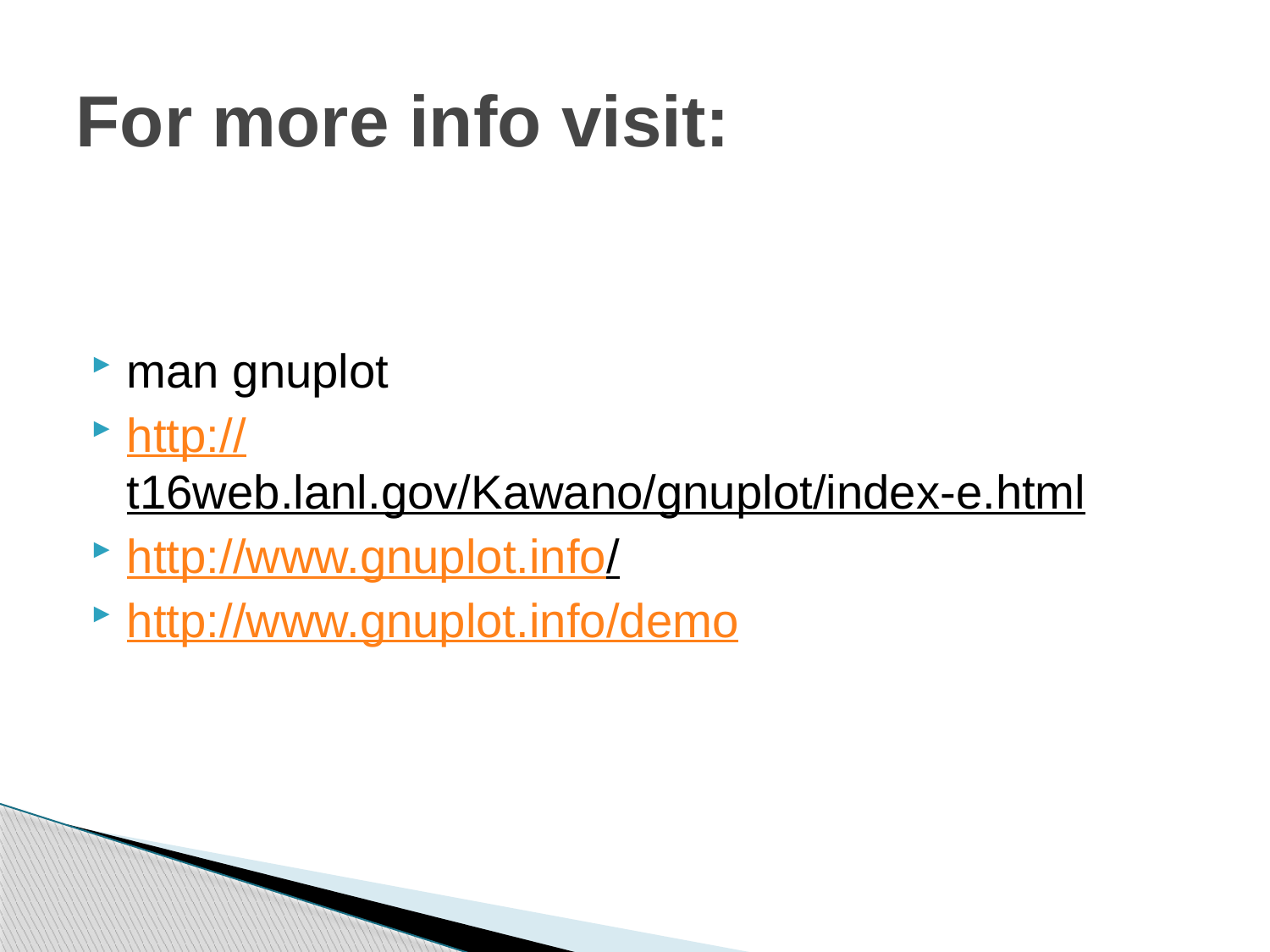

# For more info visit:

man gnuplot
http://t16web.lanl.gov/Kawano/gnuplot/index-e.html
http://www.gnuplot.info/
http://www.gnuplot.info/demo